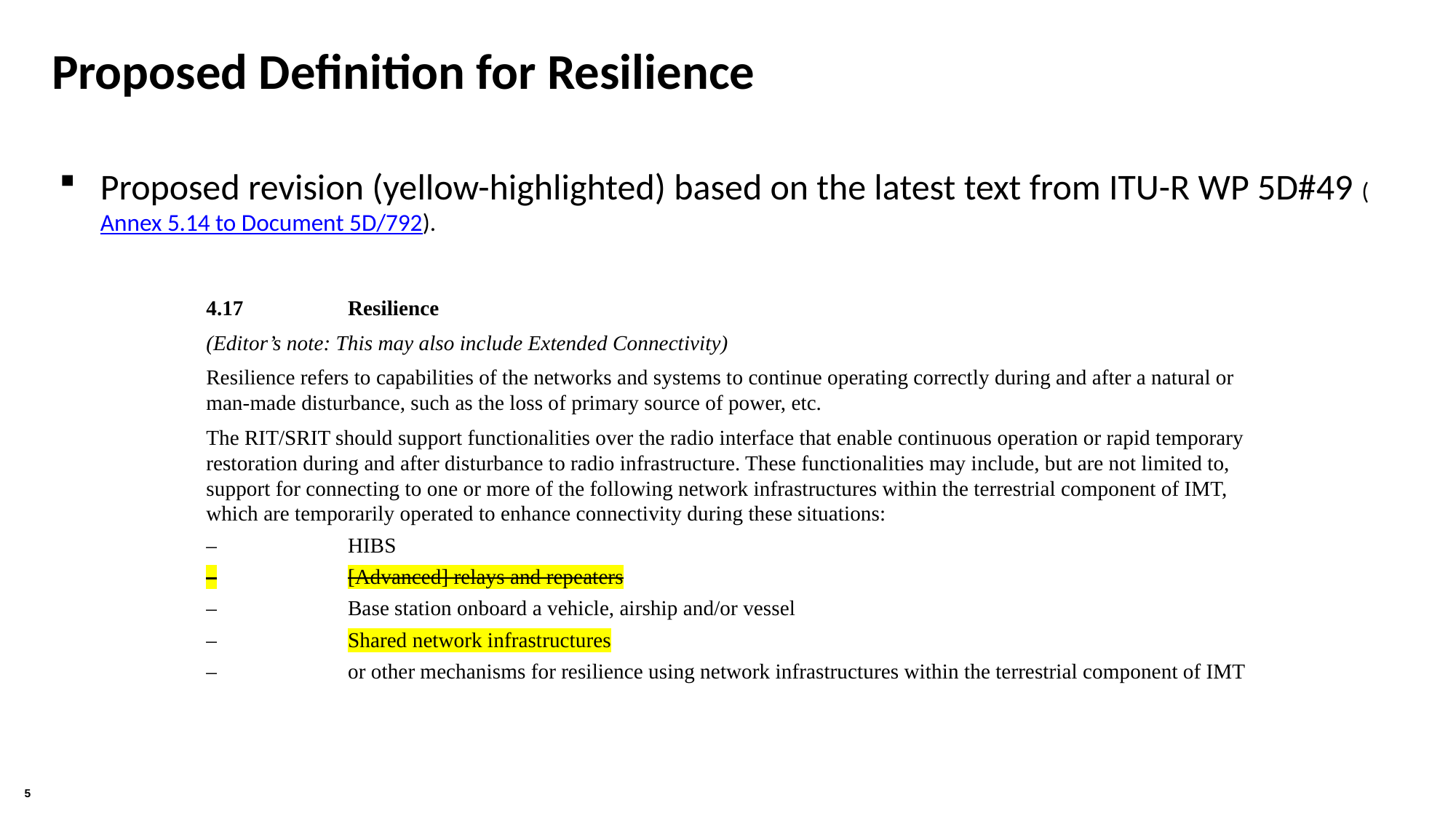

Proposed Definition for Resilience

Proposed revision (yellow-highlighted) based on the latest text from ITU-R WP 5D#49 (Annex 5.14 to Document 5D/792).
4.17	Resilience
(Editor’s note: This may also include Extended Connectivity)
Resilience refers to capabilities of the networks and systems to continue operating correctly during and after a natural or man-made disturbance, such as the loss of primary source of power, etc.
The RIT/SRIT should support functionalities over the radio interface that enable continuous operation or rapid temporary restoration during and after disturbance to radio infrastructure. These functionalities may include, but are not limited to, support for connecting to one or more of the following network infrastructures within the terrestrial component of IMT, which are temporarily operated to enhance connectivity during these situations:
‒	HIBS
‒	[Advanced] relays and repeaters
‒	Base station onboard a vehicle, airship and/or vessel
‒	Shared network infrastructures
‒	or other mechanisms for resilience using network infrastructures within the terrestrial component of IMT